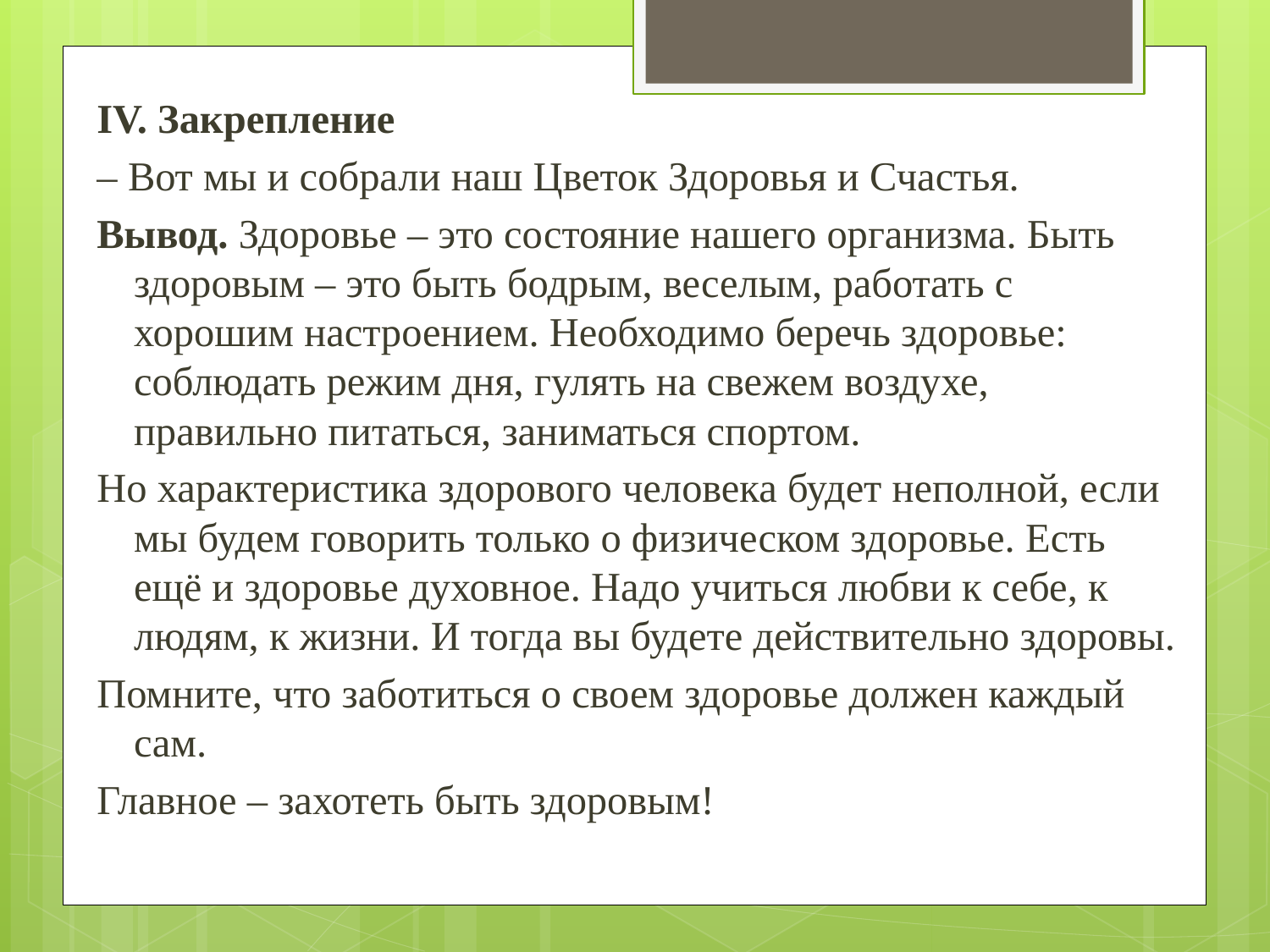

IV. Закрепление
– Вот мы и собрали наш Цветок Здоровья и Счастья.
Вывод. Здоровье – это состояние нашего организма. Быть здоровым – это быть бодрым, веселым, работать с хорошим настроением. Необходимо беречь здоровье: соблюдать режим дня, гулять на свежем воздухе, правильно питаться, заниматься спортом.
Но характеристика здорового человека будет неполной, если мы будем говорить только о физическом здоровье. Есть ещё и здоровье духовное. Надо учиться любви к себе, к людям, к жизни. И тогда вы будете действительно здоровы.
Помните, что заботиться о своем здоровье должен каждый сам.
Главное – захотеть быть здоровым!

#